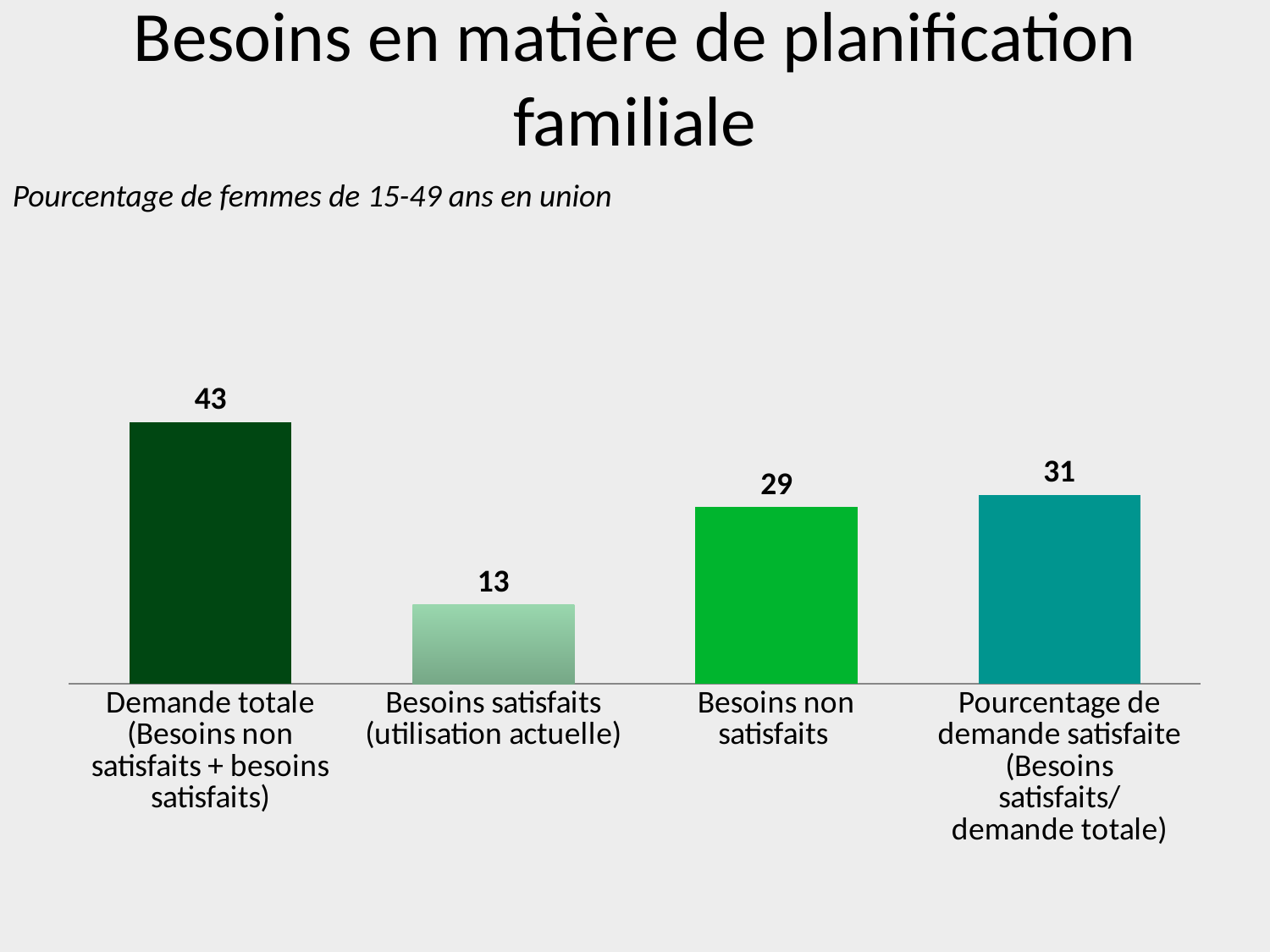

# Besoins en matière de planification familiale
Pourcentage de femmes de 15-49 ans en union

### Chart

| Category | Series 1 |
|---|---|
| Demande totale (Besoins non satisfaits + besoins satisfaits) | 43.0 |
| Besoins satisfaits (utilisation actuelle) | 13.0 |
| Besoins non satisfaits  | 29.0 |
| Pourcentage de demande satisfaite (Besoins satisfaits/demande totale) | 31.0 |